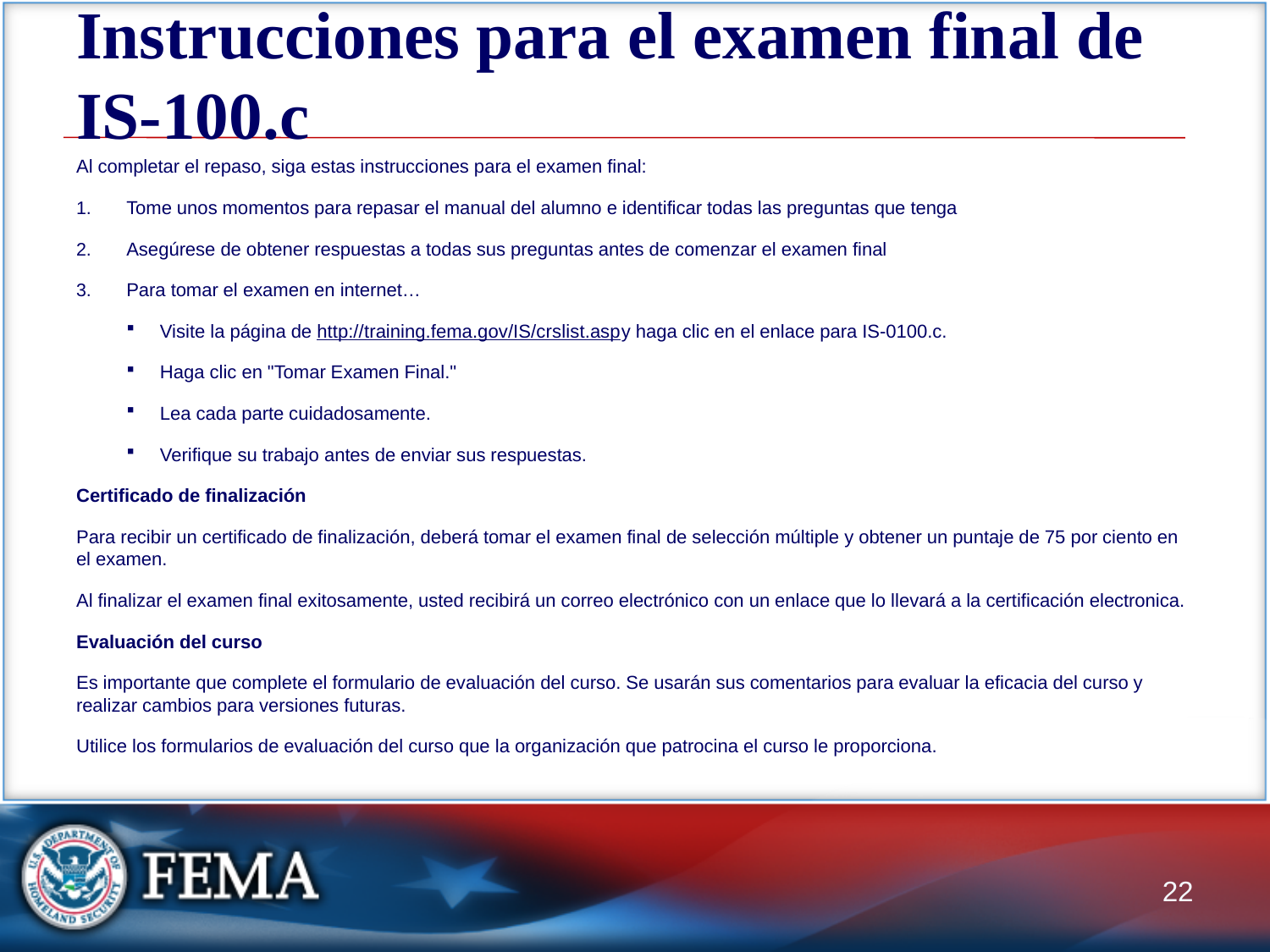

# Instrucciones para el examen final de IS-100.c
Al completar el repaso, siga estas instrucciones para el examen final:
Tome unos momentos para repasar el manual del alumno e identificar todas las preguntas que tenga
Asegúrese de obtener respuestas a todas sus preguntas antes de comenzar el examen final
Para tomar el examen en internet…
Visite la página de http://training.fema.gov/IS/crslist.asp y haga clic en el enlace para IS-0100.c.
Haga clic en "Tomar Examen Final."
Lea cada parte cuidadosamente.
Verifique su trabajo antes de enviar sus respuestas.
Certificado de finalización
Para recibir un certificado de finalización, deberá tomar el examen final de selección múltiple y obtener un puntaje de 75 por ciento en el examen.
Al finalizar el examen final exitosamente, usted recibirá un correo electrónico con un enlace que lo llevará a la certificación electronica.
Evaluación del curso
Es importante que complete el formulario de evaluación del curso. Se usarán sus comentarios para evaluar la eficacia del curso y realizar cambios para versiones futuras.
Utilice los formularios de evaluación del curso que la organización que patrocina el curso le proporciona.
22